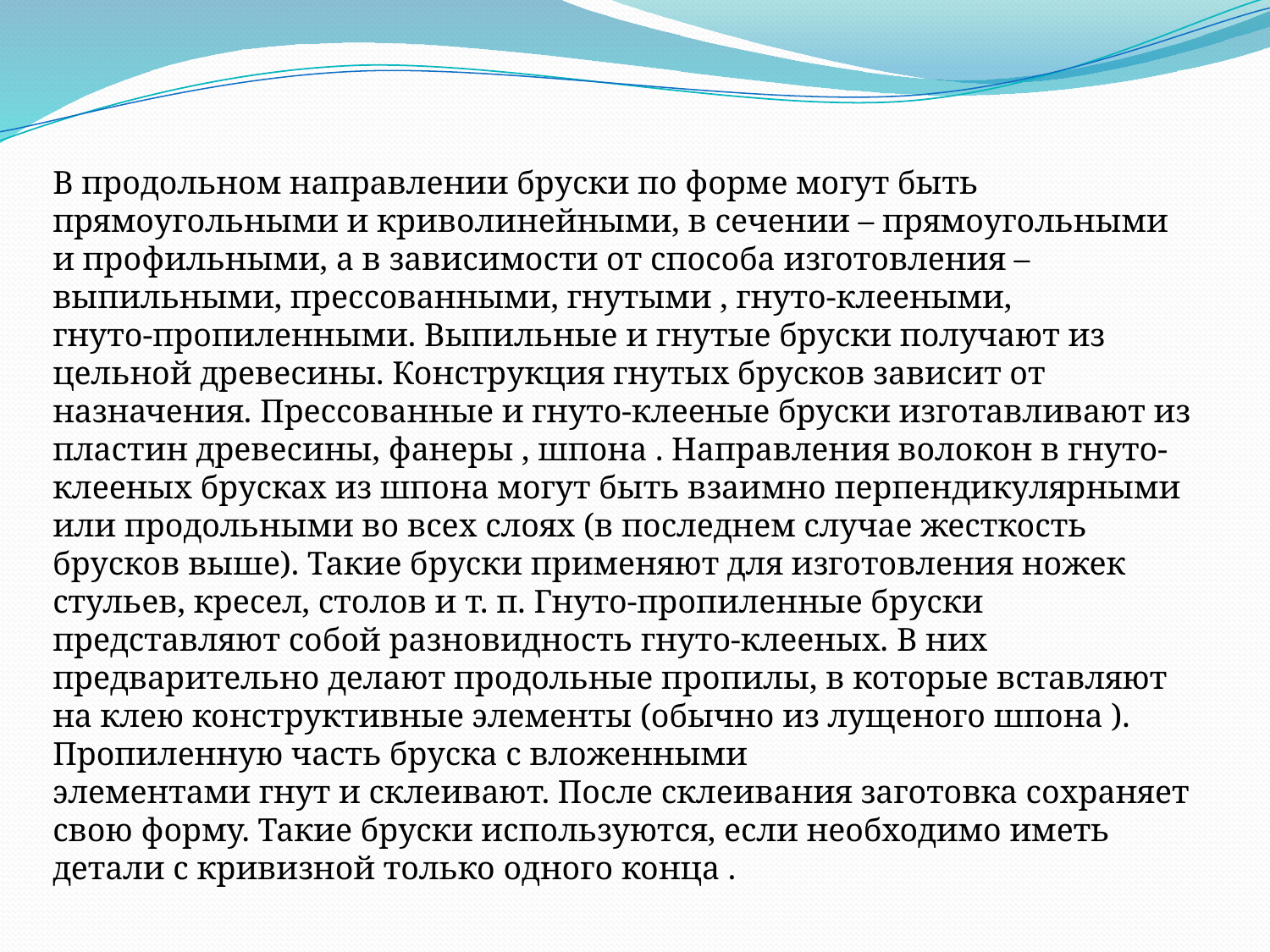

В продольном направлении бруски по форме могут быть прямоугольными и криволинейными, в сечении – прямоугольными и профильными, а в зависимости от способа изготовления – выпильными, прессованными, гнутыми , гнуто-клееными,
гнуто-пропиленными. Выпильные и гнутые бруски получают из цельной древесины. Конструкция гнутых брусков зависит от назначения. Прессованные и гнуто-клееные бруски изготавливают из пластин древесины, фанеры , шпона . Направления волокон в гнуто-клееных брусках из шпона могут быть взаимно перпендикулярными или продольными во всех слоях (в последнем случае жесткость брусков выше). Такие бруски применяют для изготовления ножек стульев, кресел, столов и т. п. Гнуто-пропиленные бруски представляют собой разновидность гнуто-клееных. В них предварительно делают продольные пропилы, в которые вставляют на клею конструктивные элементы (обычно из лущеного шпона ). Пропиленную часть бруска с вложенными
элементами гнут и склеивают. После склеивания заготовка сохраняет свою форму. Такие бруски используются, если необходимо иметь детали с кривизной только одного конца .